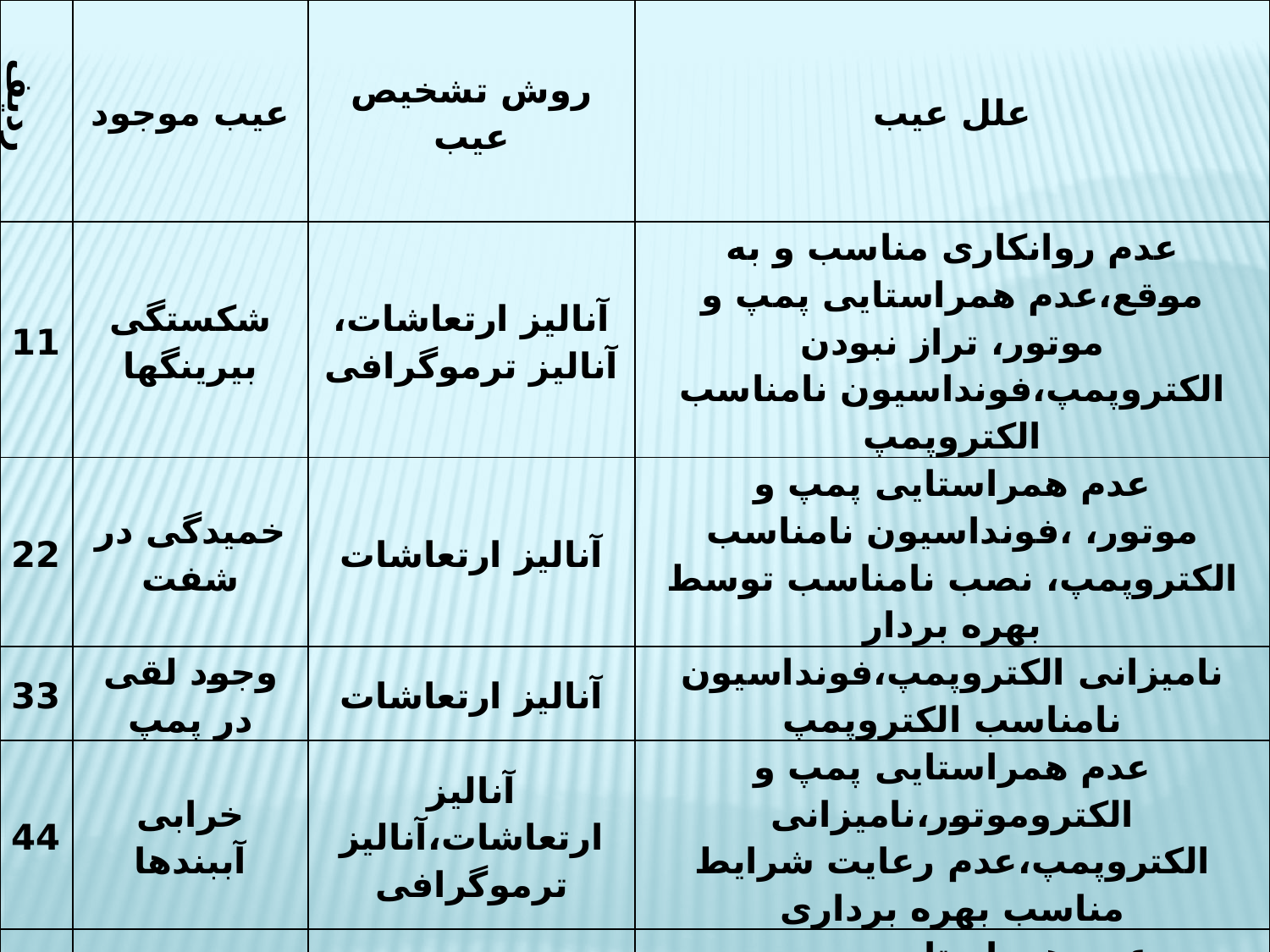

| ردیف | عیب موجود | روش تشخیص عیب | علل عیب |
| --- | --- | --- | --- |
| 11 | شکستگی بیرینگها | آنالیز ارتعاشات، آنالیز ترموگرافی | عدم روانکاری مناسب و به موقع،عدم همراستایی پمپ و موتور، تراز نبودن الکتروپمپ،فونداسیون نامناسب الکتروپمپ |
| 22 | خمیدگی در شفت | آنالیز ارتعاشات | عدم همراستایی پمپ و موتور، ،فونداسیون نامناسب الکتروپمپ، نصب نامناسب توسط بهره بردار |
| 33 | وجود لقی در پمپ | آنالیز ارتعاشات | نامیزانی الکتروپمپ،فونداسیون نامناسب الکتروپمپ |
| 44 | خرابی آببندها | آنالیز ارتعاشات،آنالیز ترموگرافی | عدم همراستایی پمپ و الکتروموتور،نامیزانی الکتروپمپ،عدم رعایت شرایط مناسب بهره برداری |
| 55 | ارتعاش زیاد مجموعه | آنالیز ارتعاشات | عدم همراستایی پمپ و موتور، ،فونداسیون نامناسب الکتروپمپ، نصب نامناسب توسط بهره بردار |
| 66 | لقی استاتور | آنالیز ارتعاشات،آنالیز ترموگرافی | عدم همراستایی پمپ و موتور |